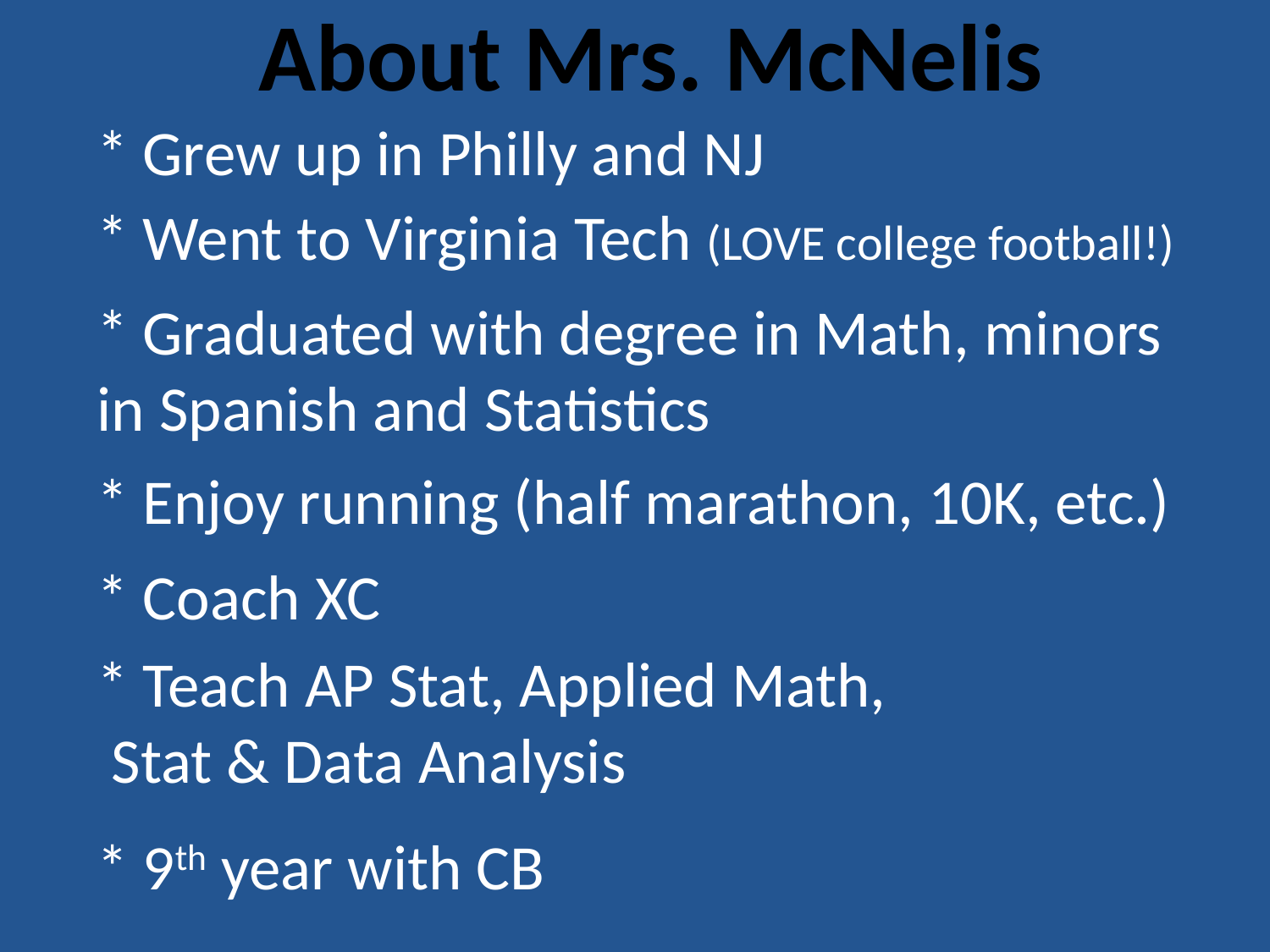

About Mrs. McNelis
* Grew up in Philly and NJ
* Went to Virginia Tech (LOVE college football!)
* Graduated with degree in Math, minors in Spanish and Statistics
* Enjoy running (half marathon, 10K, etc.)
* Coach XC
* Teach AP Stat, Applied Math,
 Stat & Data Analysis
* 9th year with CB